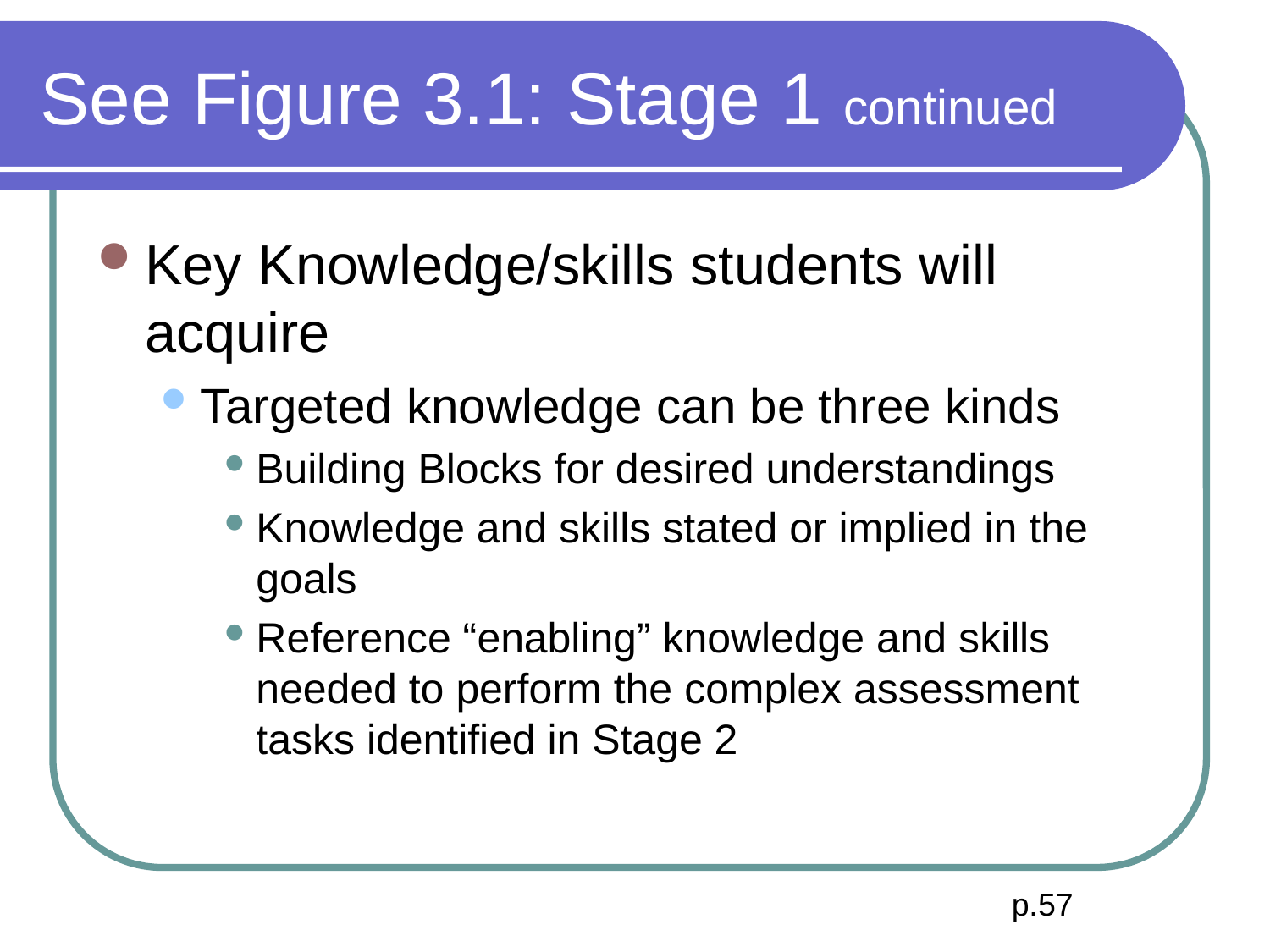

# See Figure 3.1: Stage 1 continued
Key Knowledge/skills students will acquire
Targeted knowledge can be three kinds
Building Blocks for desired understandings
Knowledge and skills stated or implied in the goals
Reference “enabling” knowledge and skills needed to perform the complex assessment tasks identified in Stage 2
p.57